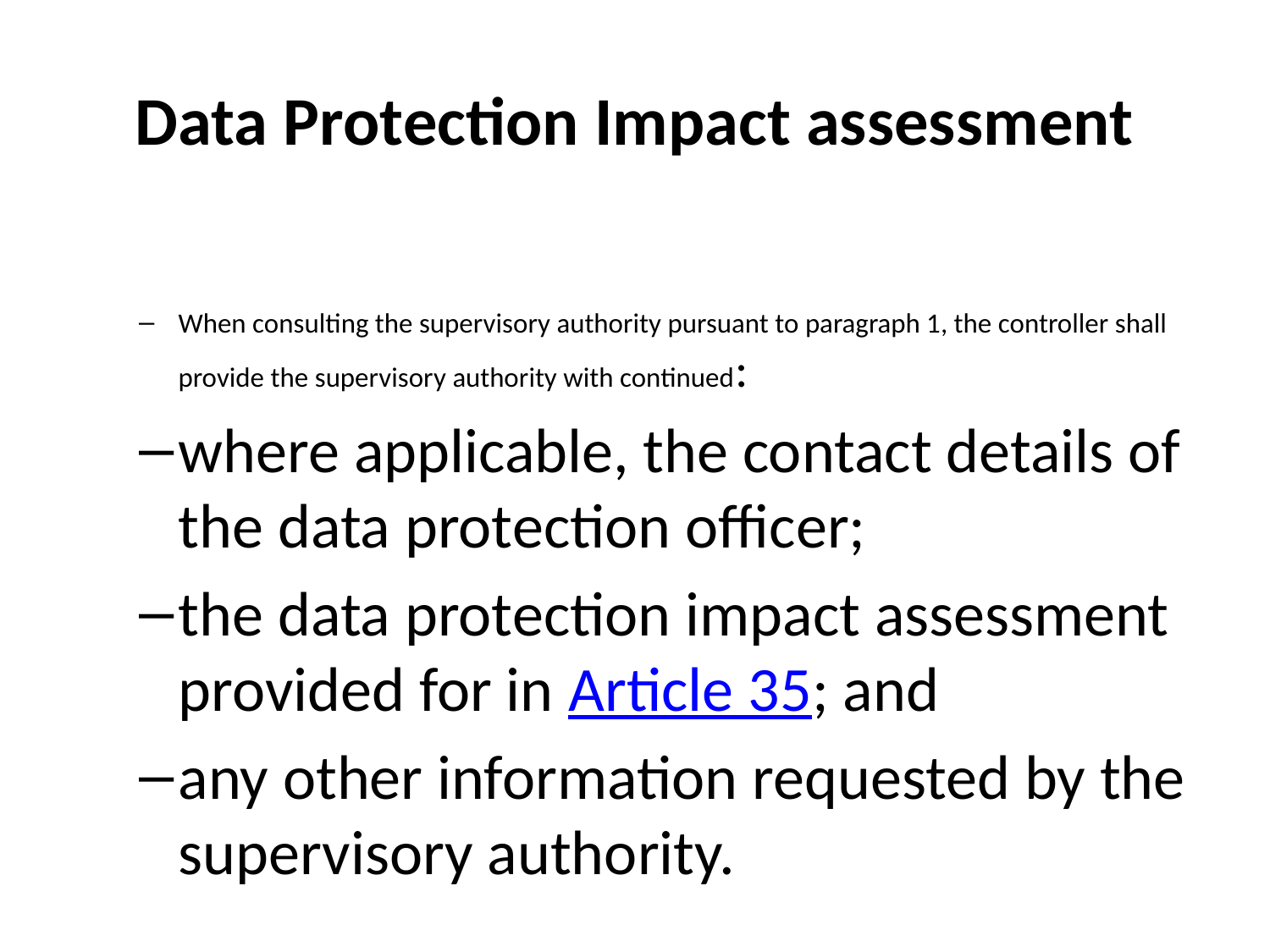

# Data Protection Impact assessment

When consulting the supervisory authority pursuant to paragraph 1, the controller shall provide the supervisory authority with continued:
where applicable, the contact details of the data protection officer;
the data protection impact assessment provided for in Article 35; and
any other information requested by the supervisory authority.